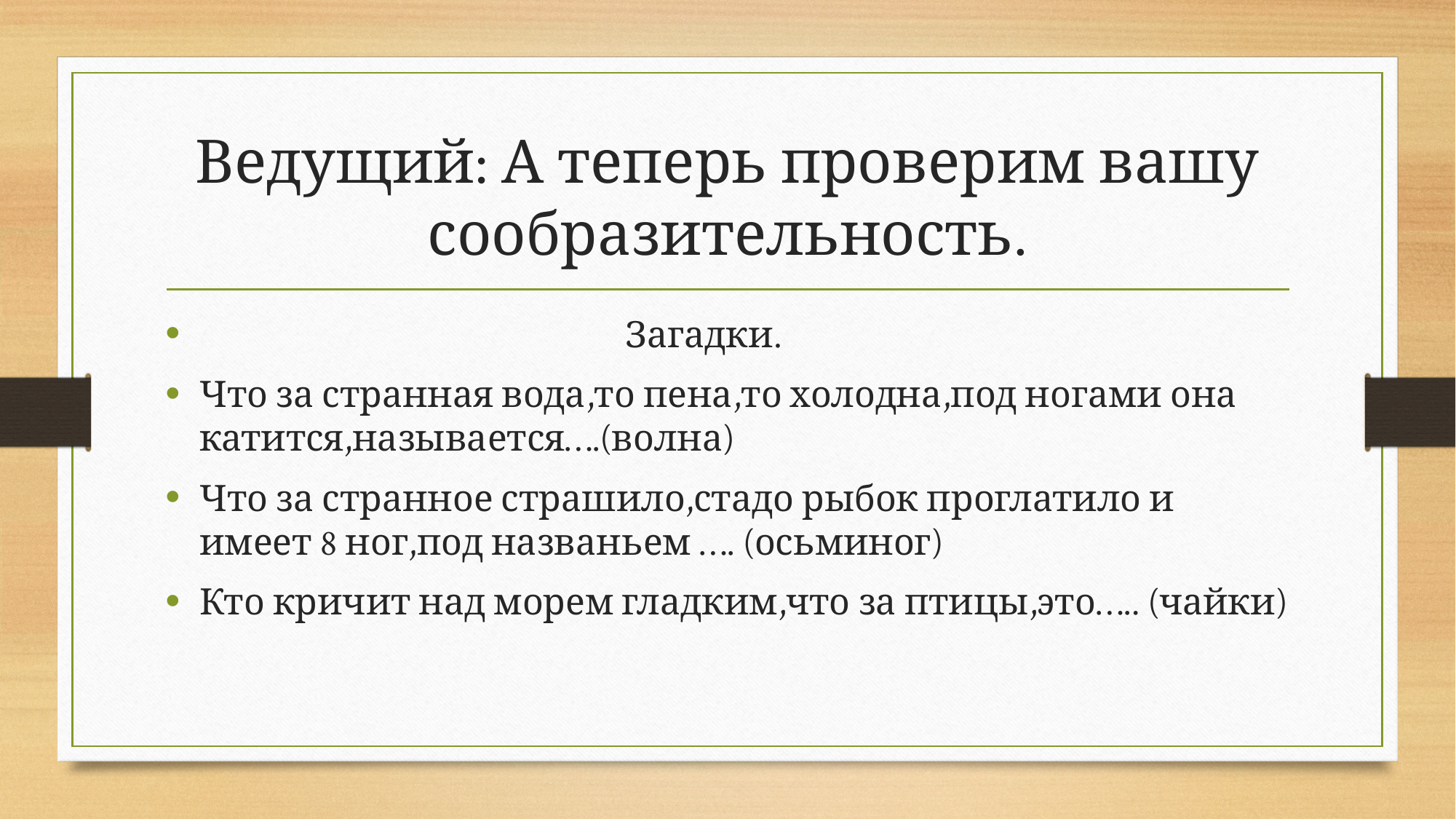

# Ведущий: А теперь проверим вашу сообразительность.
                                                    Загадки.
Что за странная вода,то пена,то холодна,под ногами она катится,называется….(волна)
Что за странное страшило,стадо рыбок проглатило и имеет 8 ног,под названьем …. (осьминог)
Кто кричит над морем гладким,что за птицы,это….. (чайки)